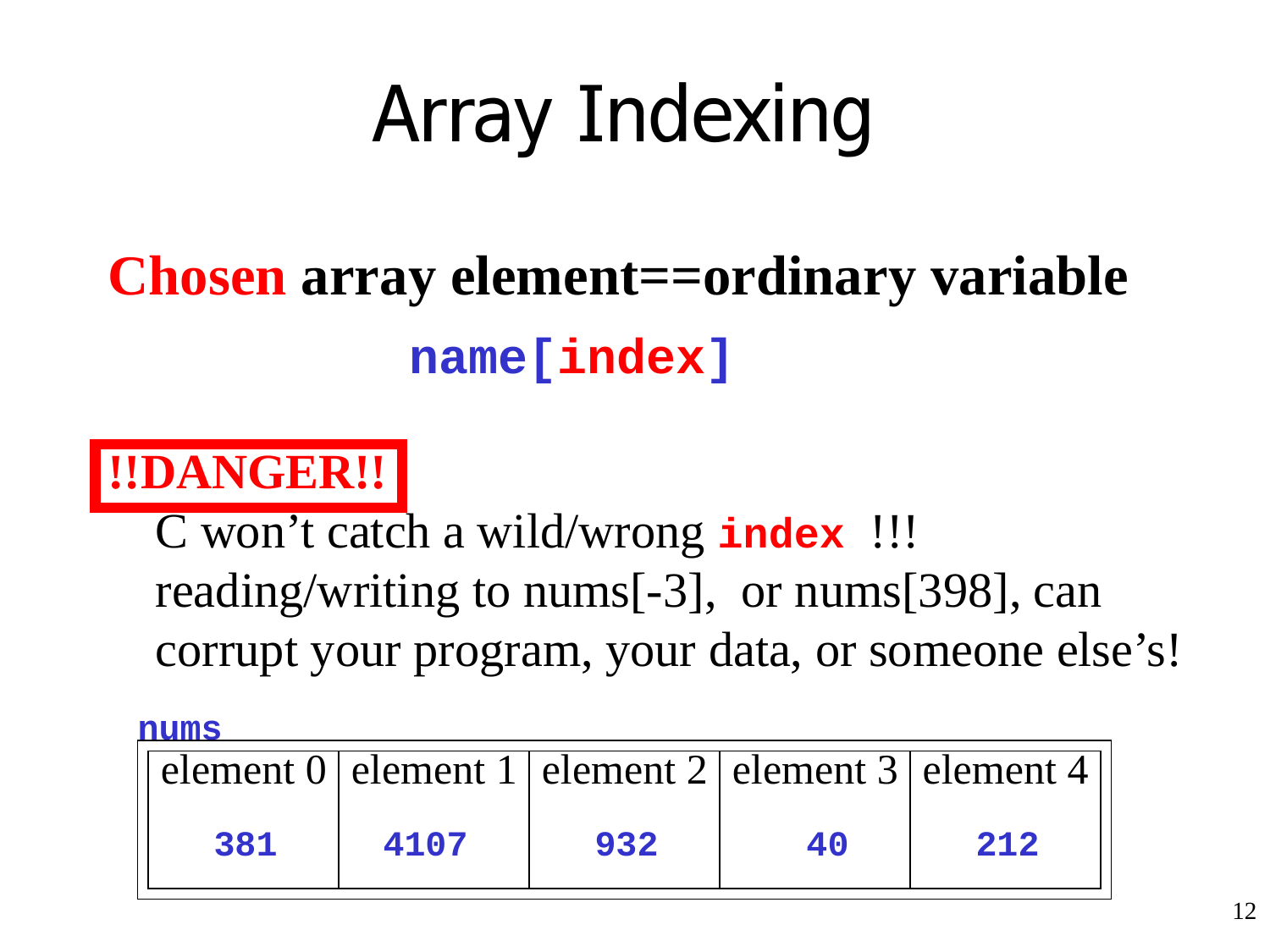

# Array Indexing
Chosen array element==ordinary variable
			name[index]

!!DANGER!!
C won’t catch a wild/wrong index !!! reading/writing to nums[-3],  or nums[398], can corrupt your program, your data, or someone else’s!

nums
element 0
element 1
element 2
element 3
element 4

381     4107      932       40      212
12